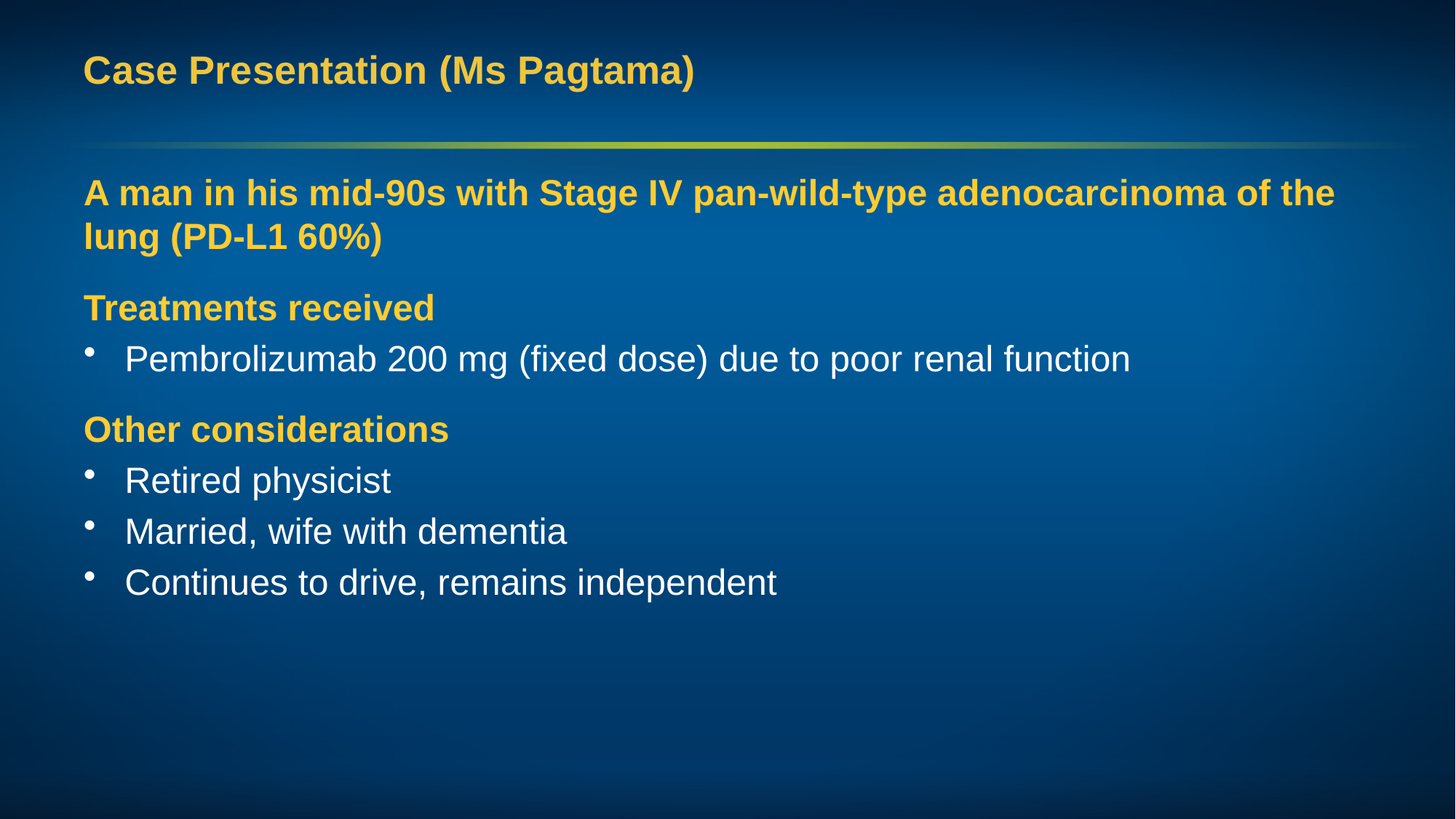

# Case Presentation (Ms Pagtama)
A man in his mid-90s with Stage IV pan-wild-type adenocarcinoma of the lung (PD-L1 60%)
Treatments received
Pembrolizumab 200 mg (fixed dose) due to poor renal function
Other considerations
Retired physicist
Married, wife with dementia
Continues to drive, remains independent